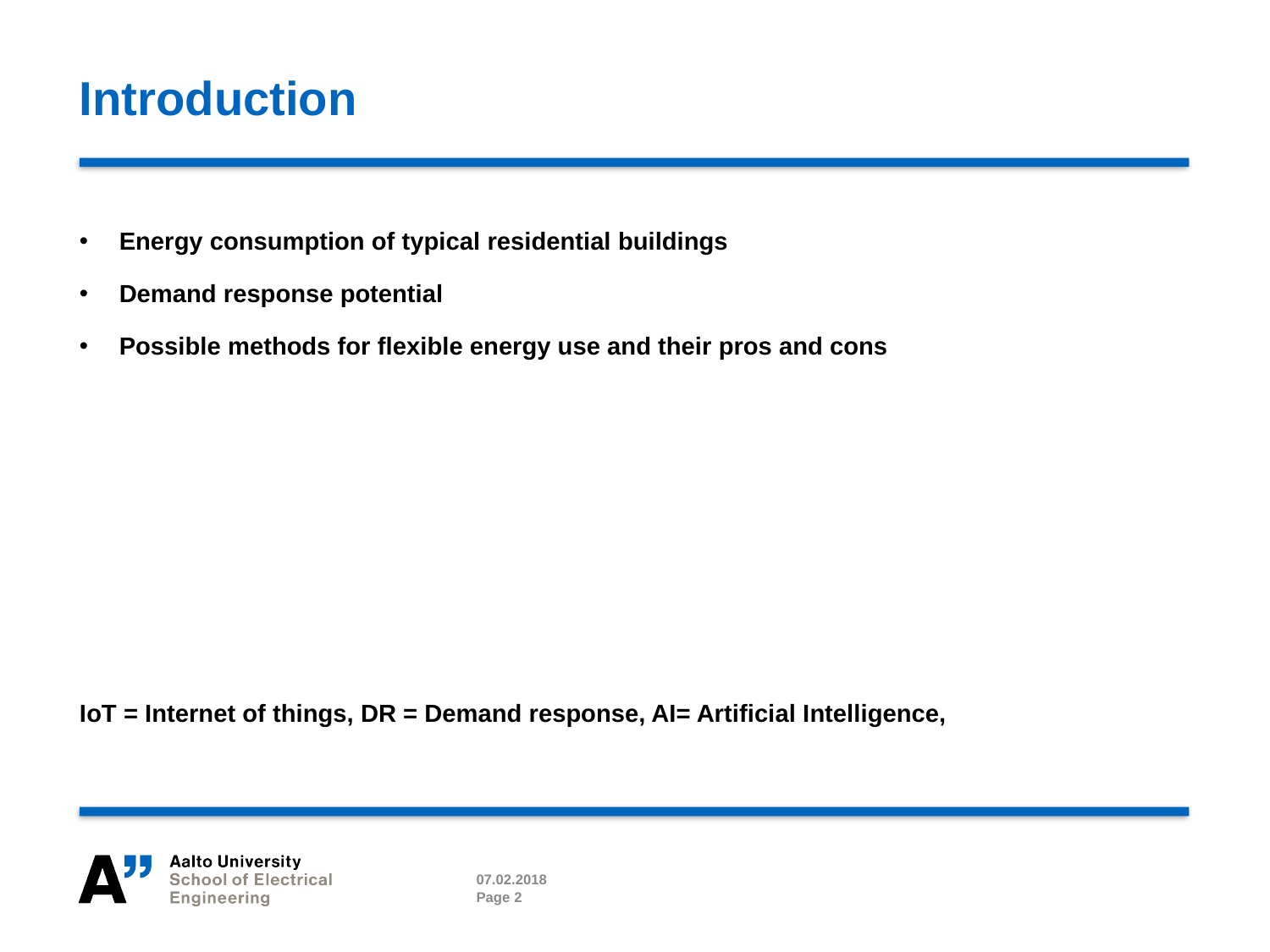

# Introduction
Energy consumption of typical residential buildings
Demand response potential
Possible methods for flexible energy use and their pros and cons

IoT = Internet of things, DR = Demand response, AI= Artificial Intelligence,

07.02.2018
Page 2